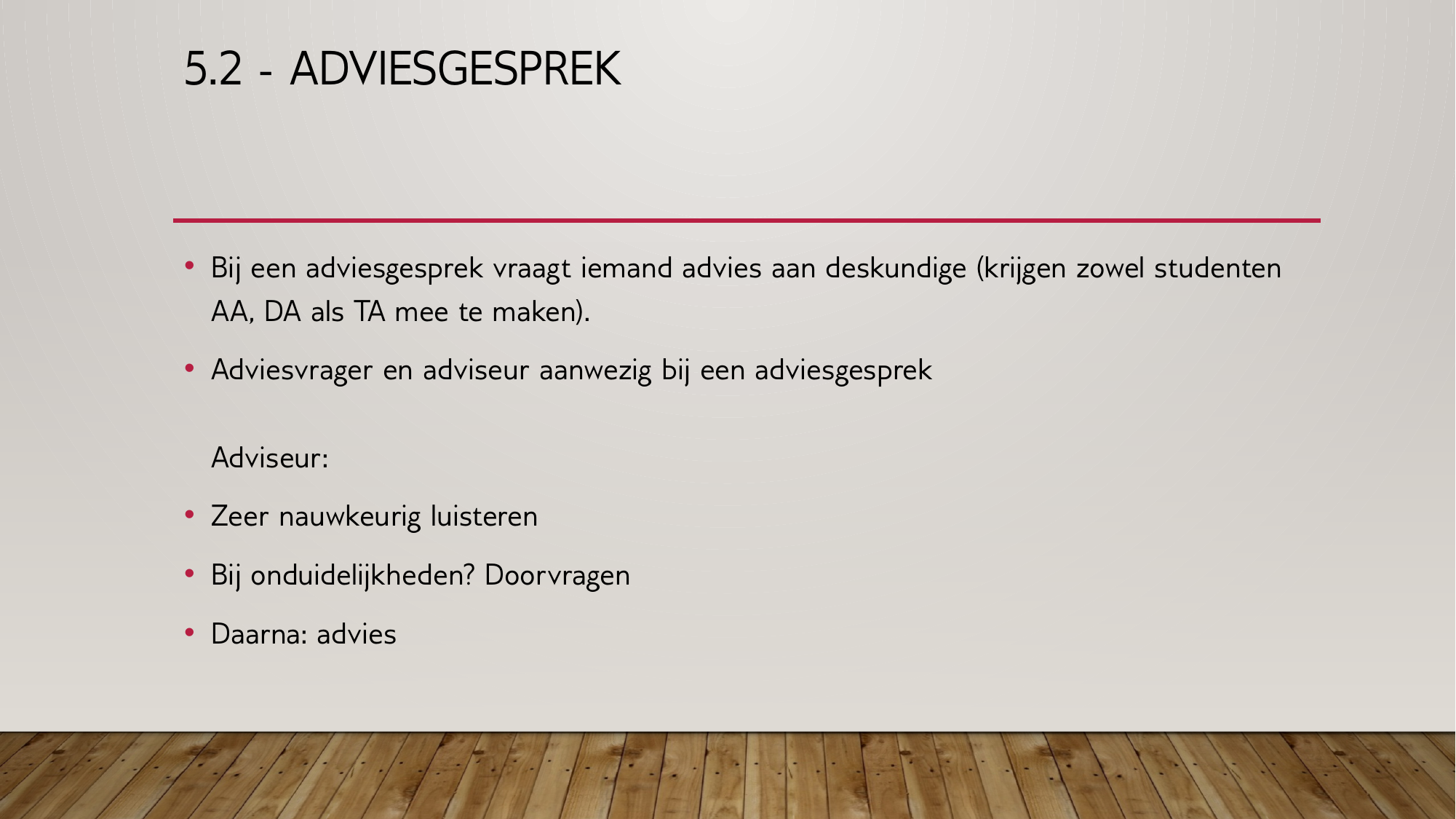

# 5.2 - adviesgesprek
Bij een adviesgesprek vraagt iemand advies aan deskundige (krijgen zowel studenten AA, DA als TA mee te maken).
Adviesvrager en adviseur aanwezig bij een adviesgesprek
Adviseur:
Zeer nauwkeurig luisteren
Bij onduidelijkheden? Doorvragen
Daarna: advies